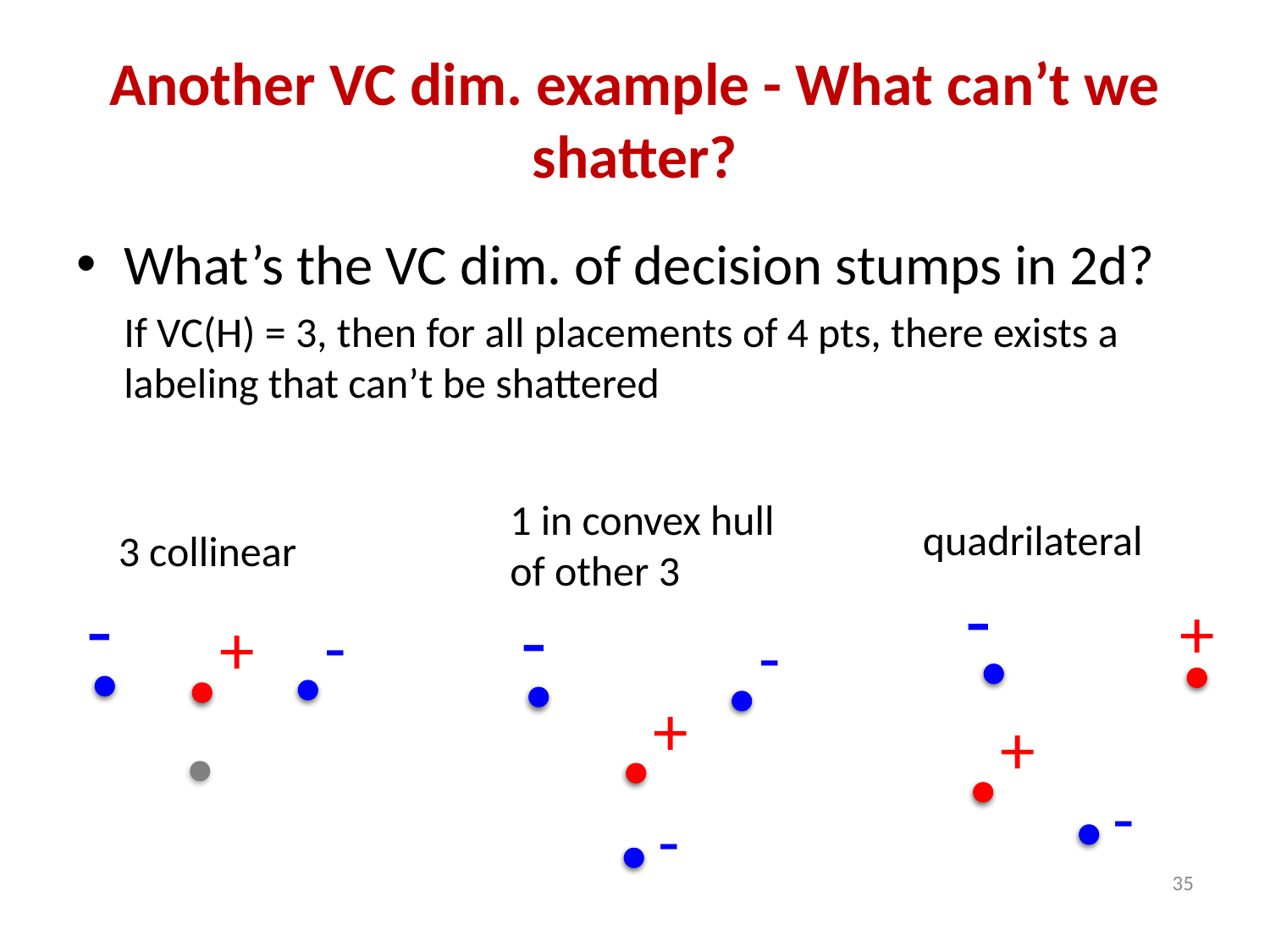

# Another VC dim. example - What can’t we shatter?
What’s the VC dim. of decision stumps in 2d?
If VC(H) = 3, then for all placements of 4 pts, there exists a labeling that can’t be shattered

1 in convex hull of other 3
quadrilateral
3 collinear

-
+

+
-

-
-
+

-
-
+

-

35